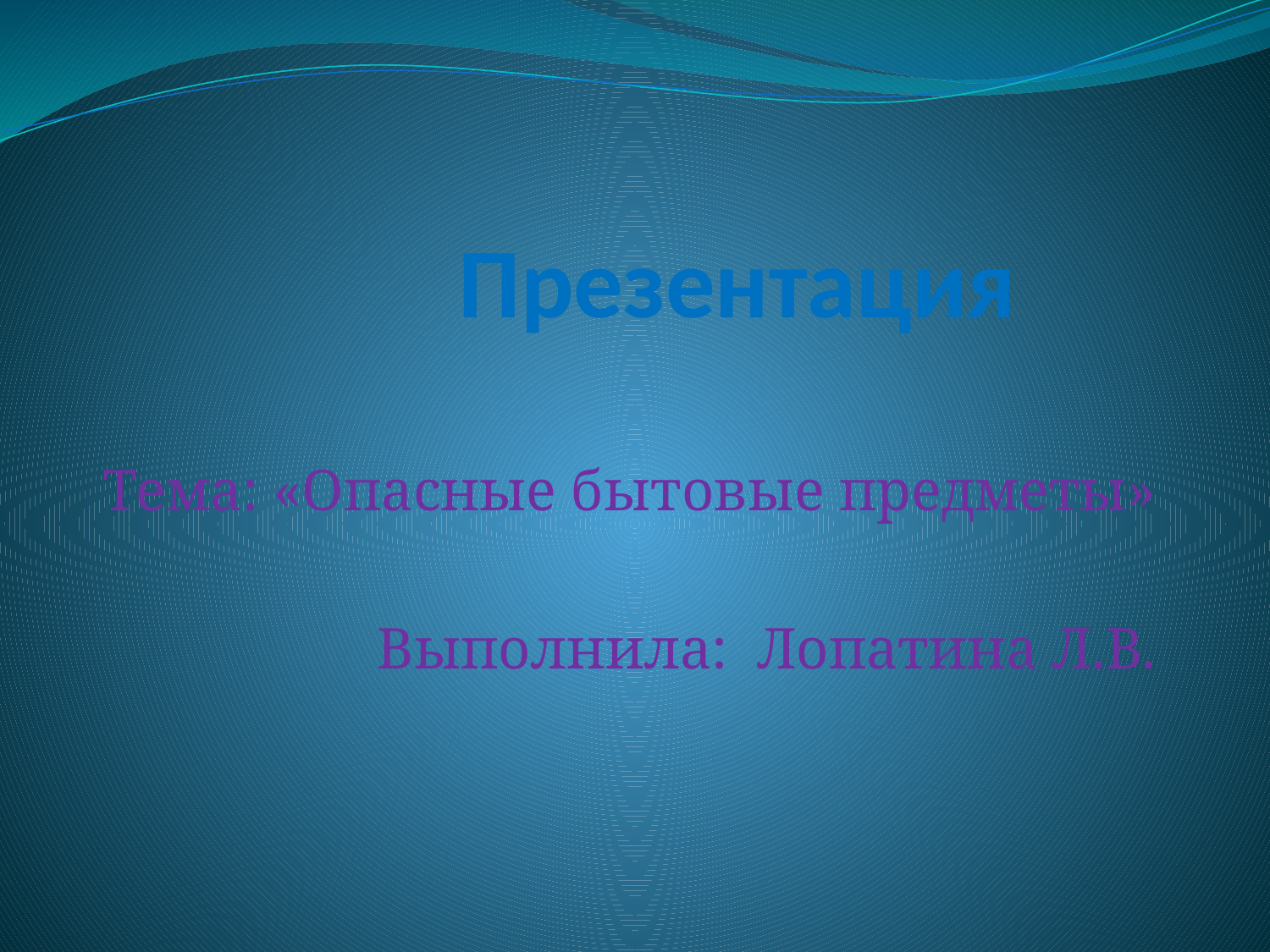

# Презентация
Тема: «Опасные бытовые предметы»

Выполнила:  Лопатина Л.В.